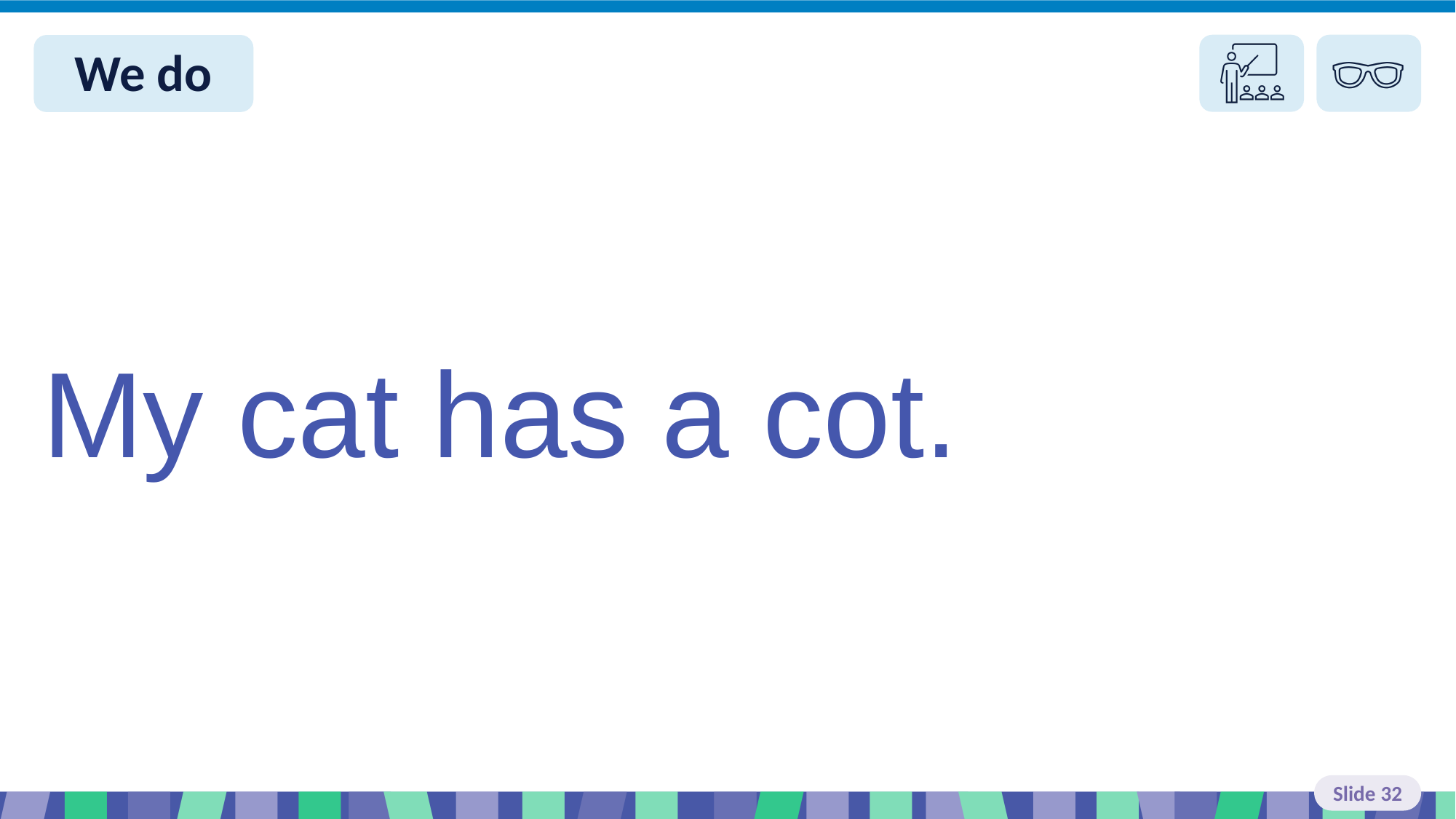

# Slide 32 We do read
My cat has a cot.